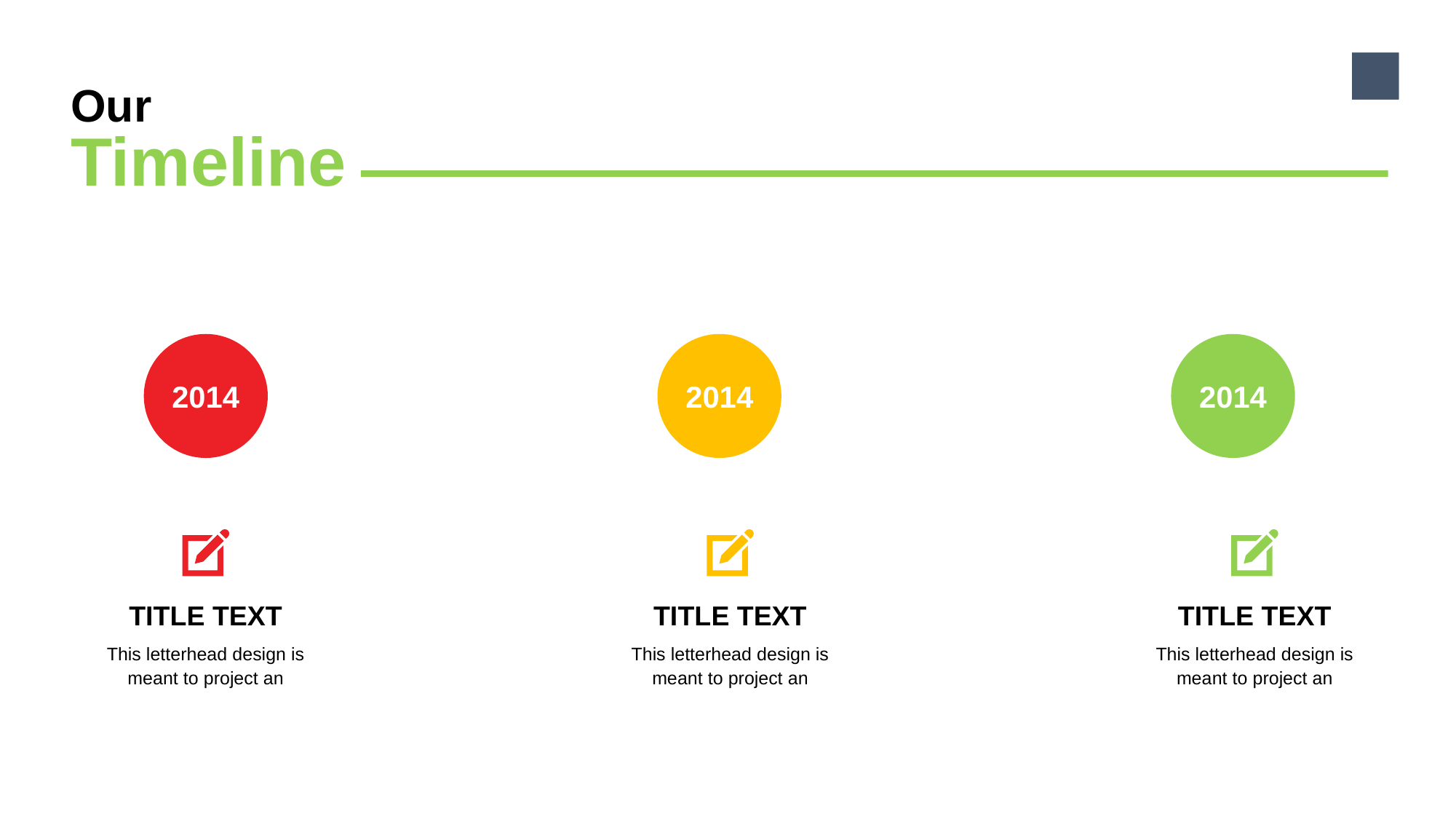

Our
Timeline
7

2014
2014
2014

TITLE TEXT
TITLE TEXT
TITLE TEXT
This letterhead design is meant to project an
This letterhead design is meant to project an
This letterhead design is meant to project an